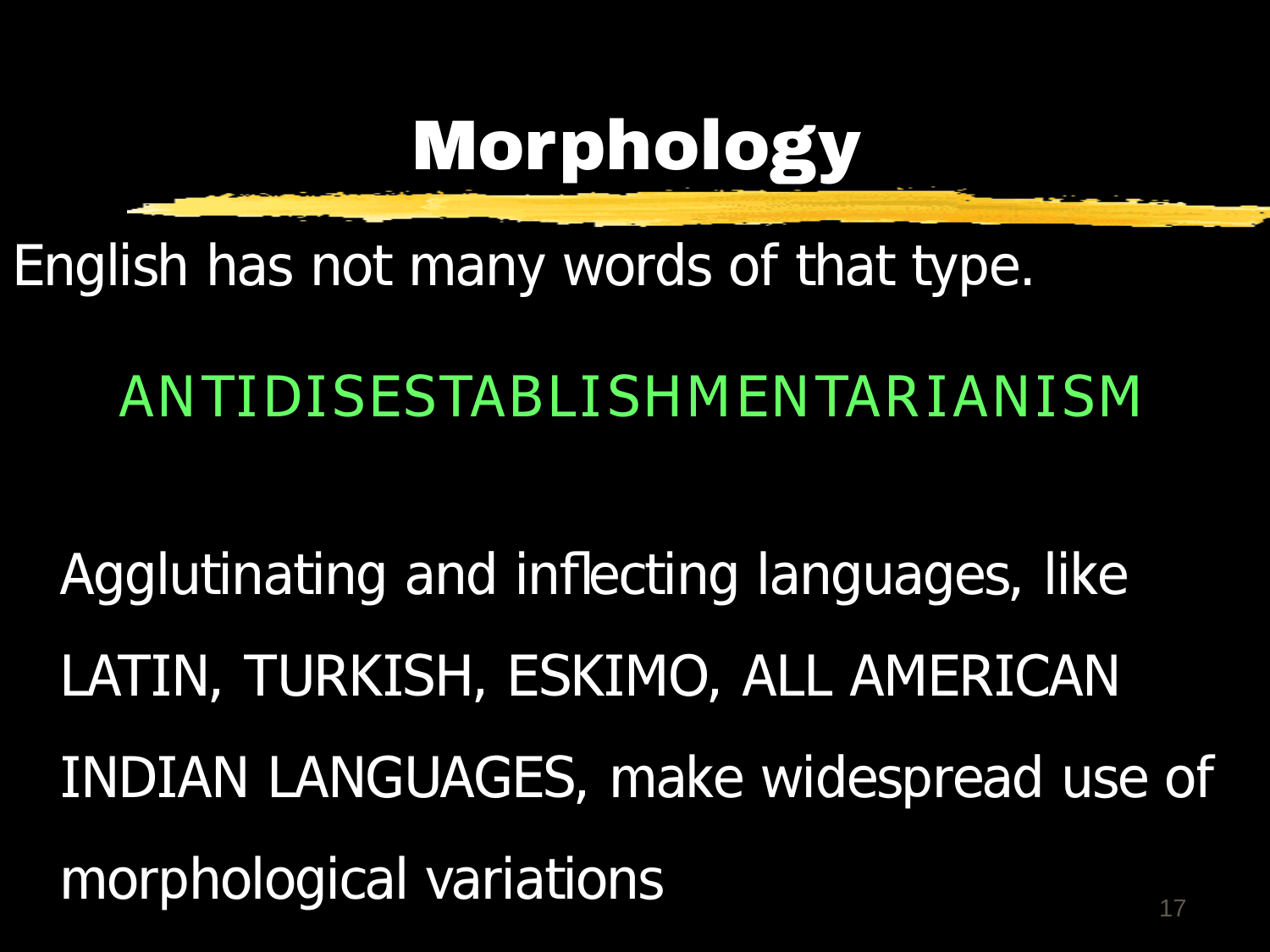

# Morphology
English has not many words of that type.

ANTIDISESTABLISHMENTARIANISM

	Agglutinating and inflecting languages, like LATIN, TURKISH, ESKIMO, ALL AMERICAN INDIAN LANGUAGES, make widespread use of morphological variations
17